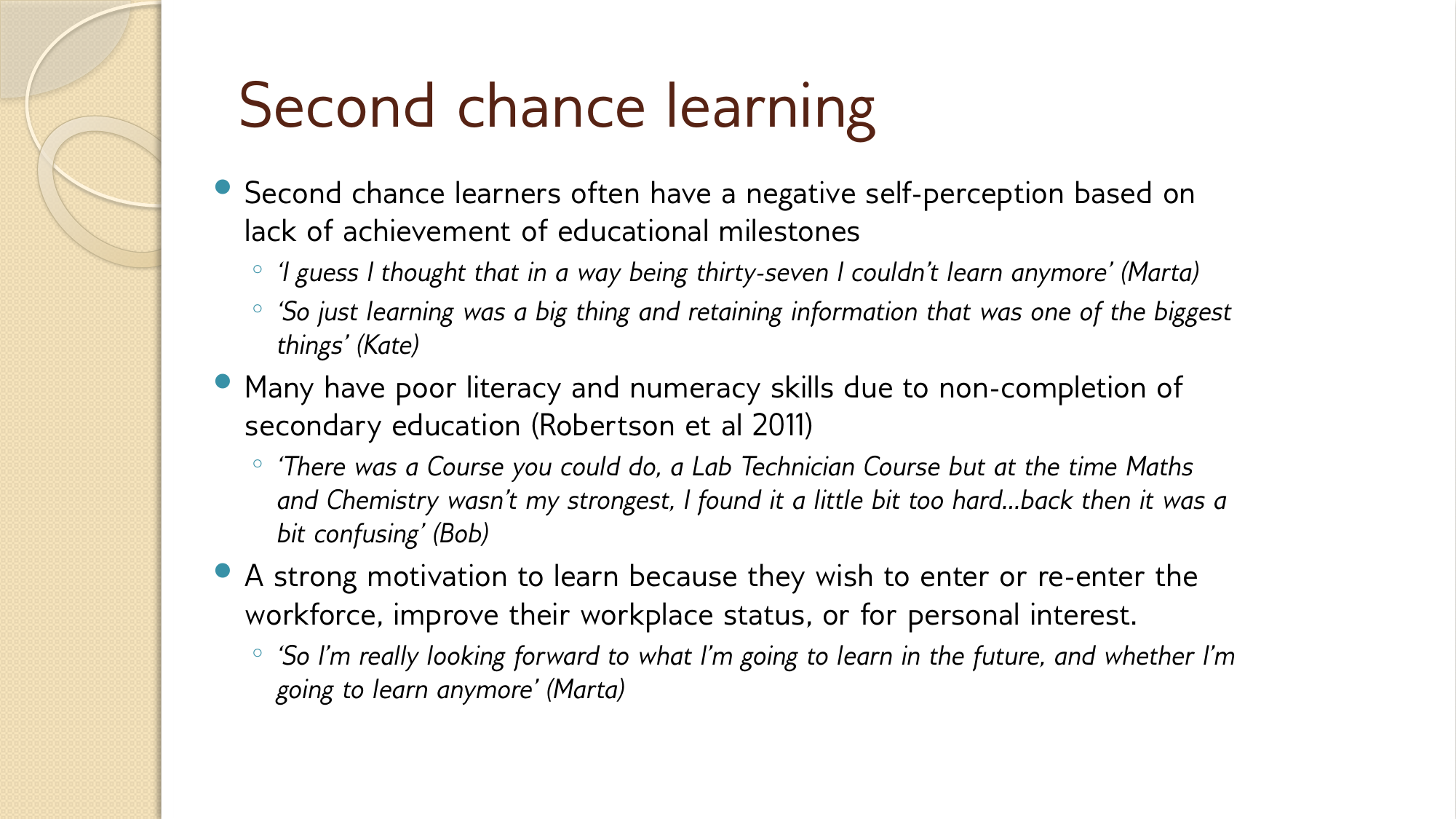

# Second chance learning
Second chance learners often have a negative self-perception based on lack of achievement of educational milestones
‘I guess I thought that in a way being thirty-seven I couldn’t learn anymore’ (Marta)
‘So just learning was a big thing and retaining information that was one of the biggest things’ (Kate)
Many have poor literacy and numeracy skills due to non-completion of secondary education (Robertson et al 2011)
‘There was a Course you could do, a Lab Technician Course but at the time Maths and Chemistry wasn’t my strongest, I found it a little bit too hard…back then it was a bit confusing’ (Bob)
A strong motivation to learn because they wish to enter or re-enter the workforce, improve their workplace status, or for personal interest.
‘So I’m really looking forward to what I’m going to learn in the future, and whether I’m going to learn anymore’ (Marta)